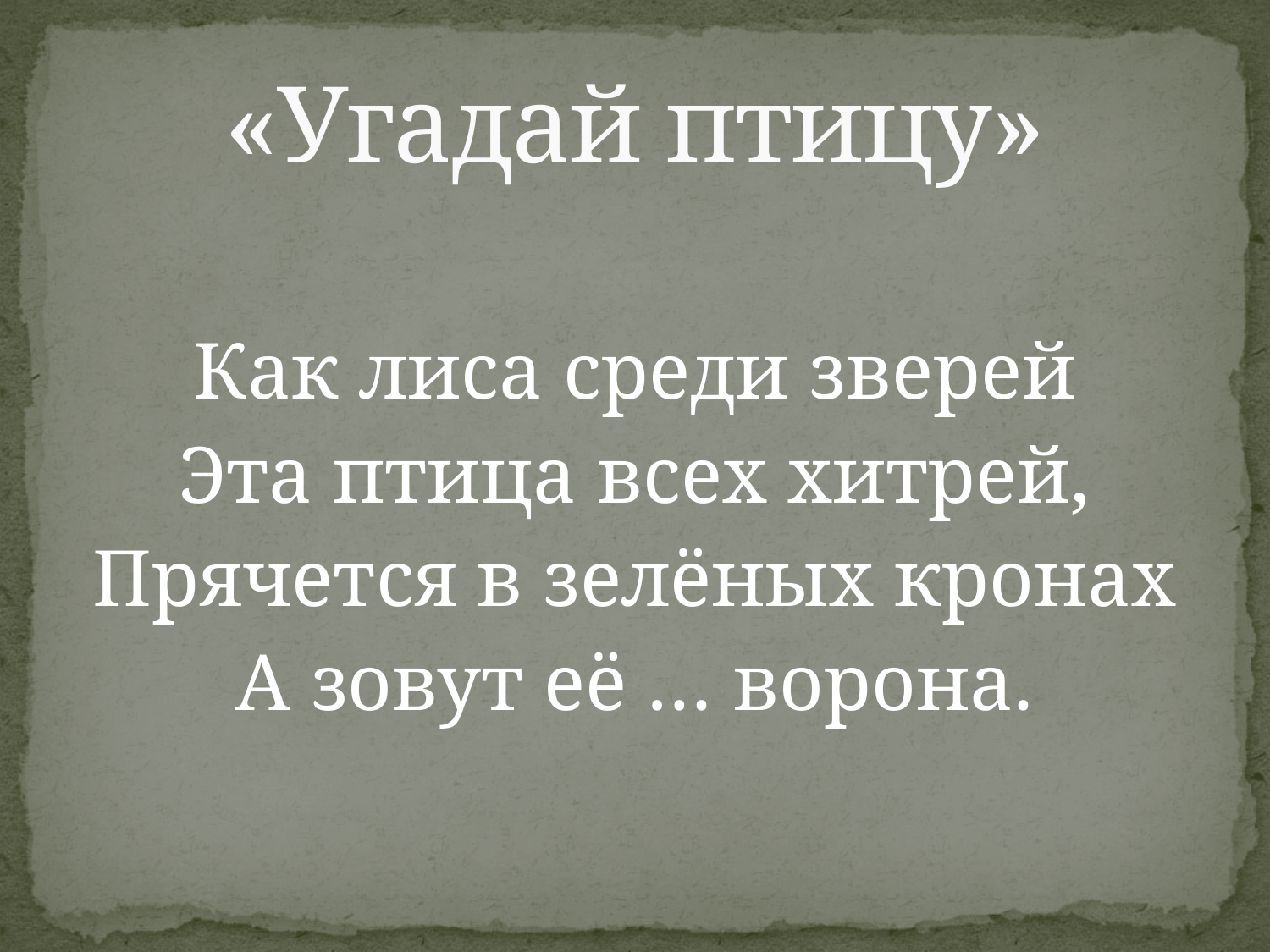

# «Угадай птицу»

Как лиса среди зверей
Эта птица всех хитрей,
Прячется в зелёных кронах
А зовут её … ворона.